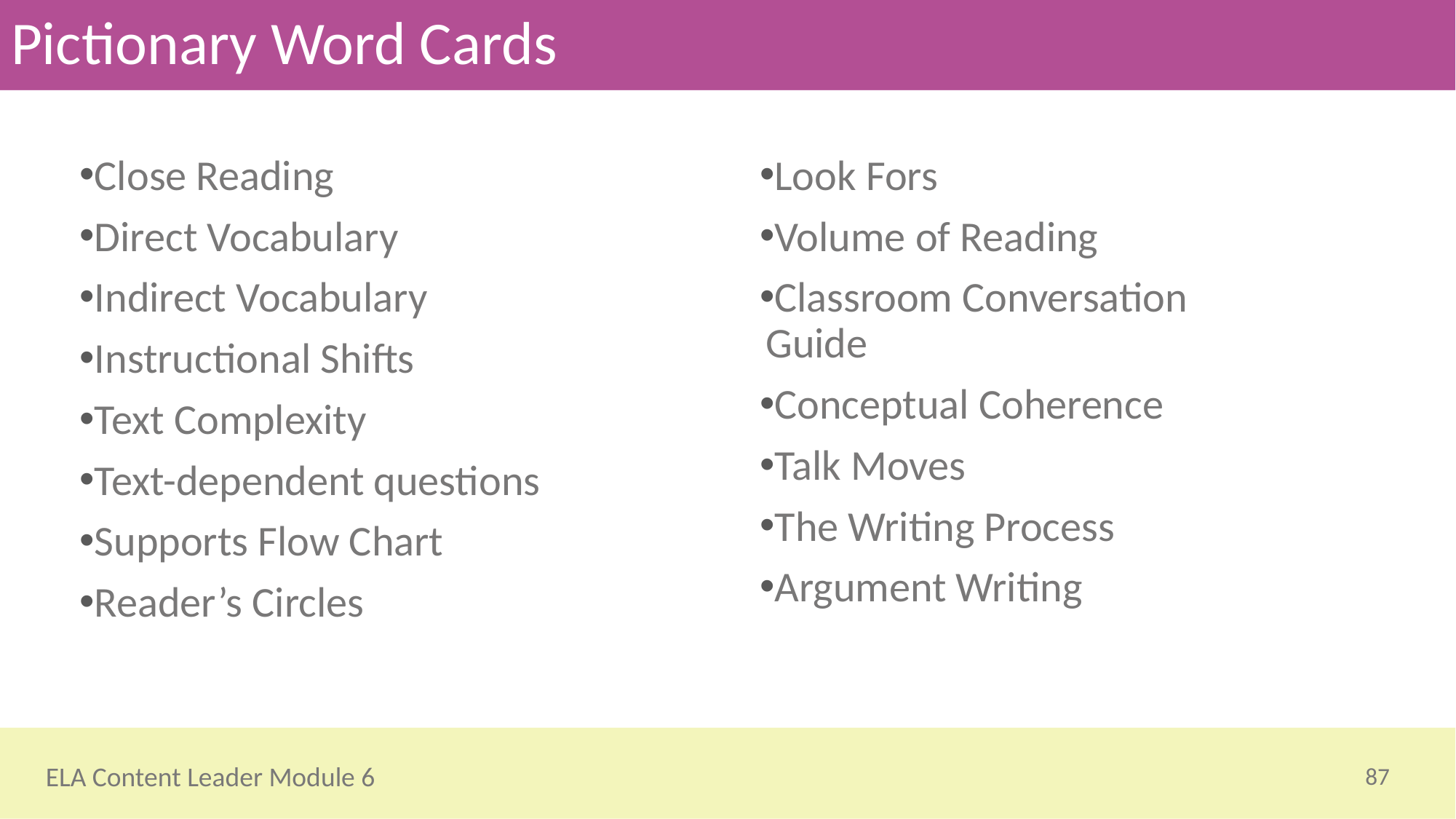

# Pictionary Word Cards
Close Reading
Direct Vocabulary
Indirect Vocabulary
Instructional Shifts
Text Complexity
Text-dependent questions
Supports Flow Chart
Reader’s Circles
Look Fors
Volume of Reading
Classroom Conversation Guide
Conceptual Coherence
Talk Moves
The Writing Process
Argument Writing

87